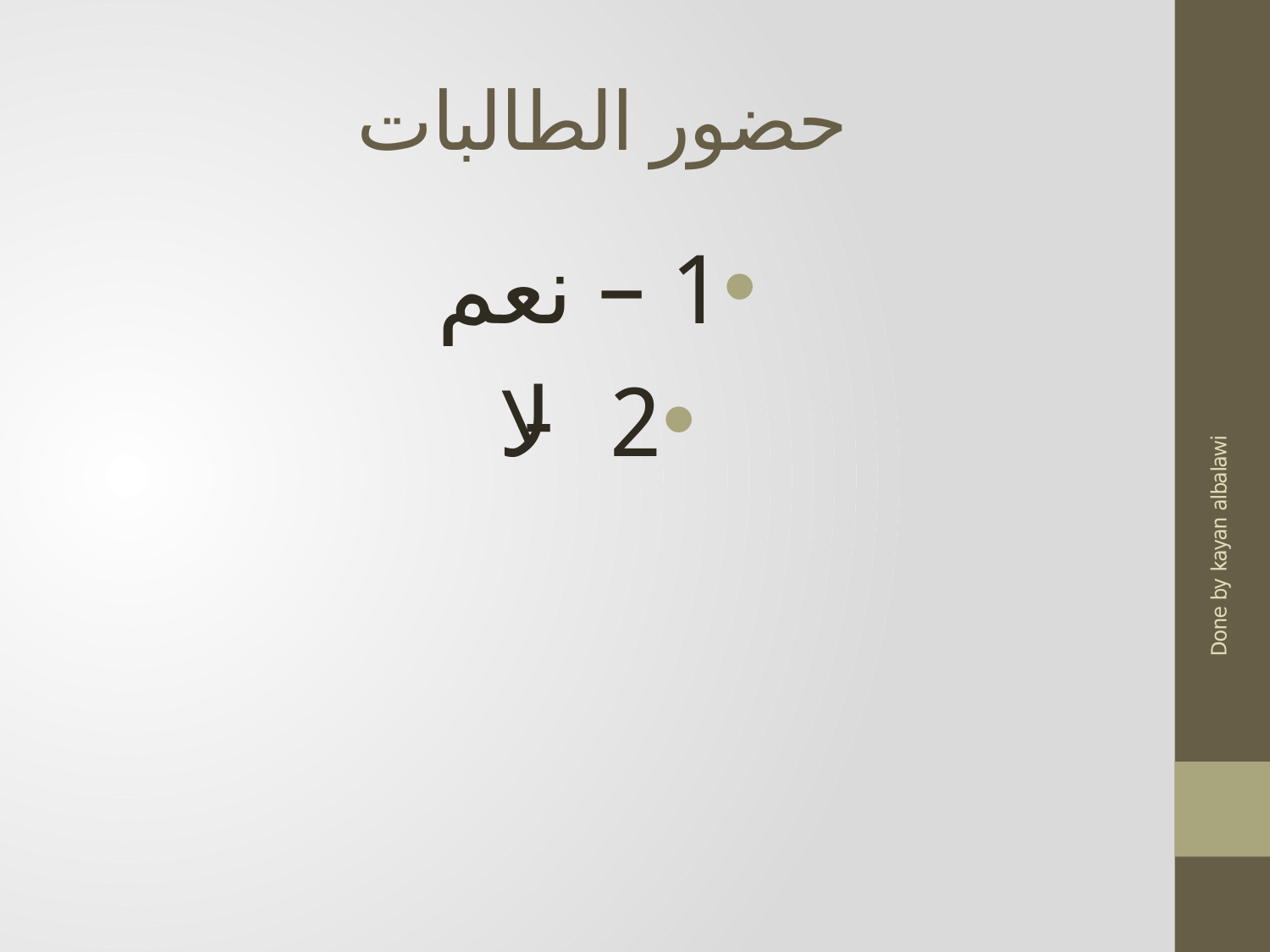

# حضور الطالبات
1 – نعم
2- لا
Done by kayan albalawi